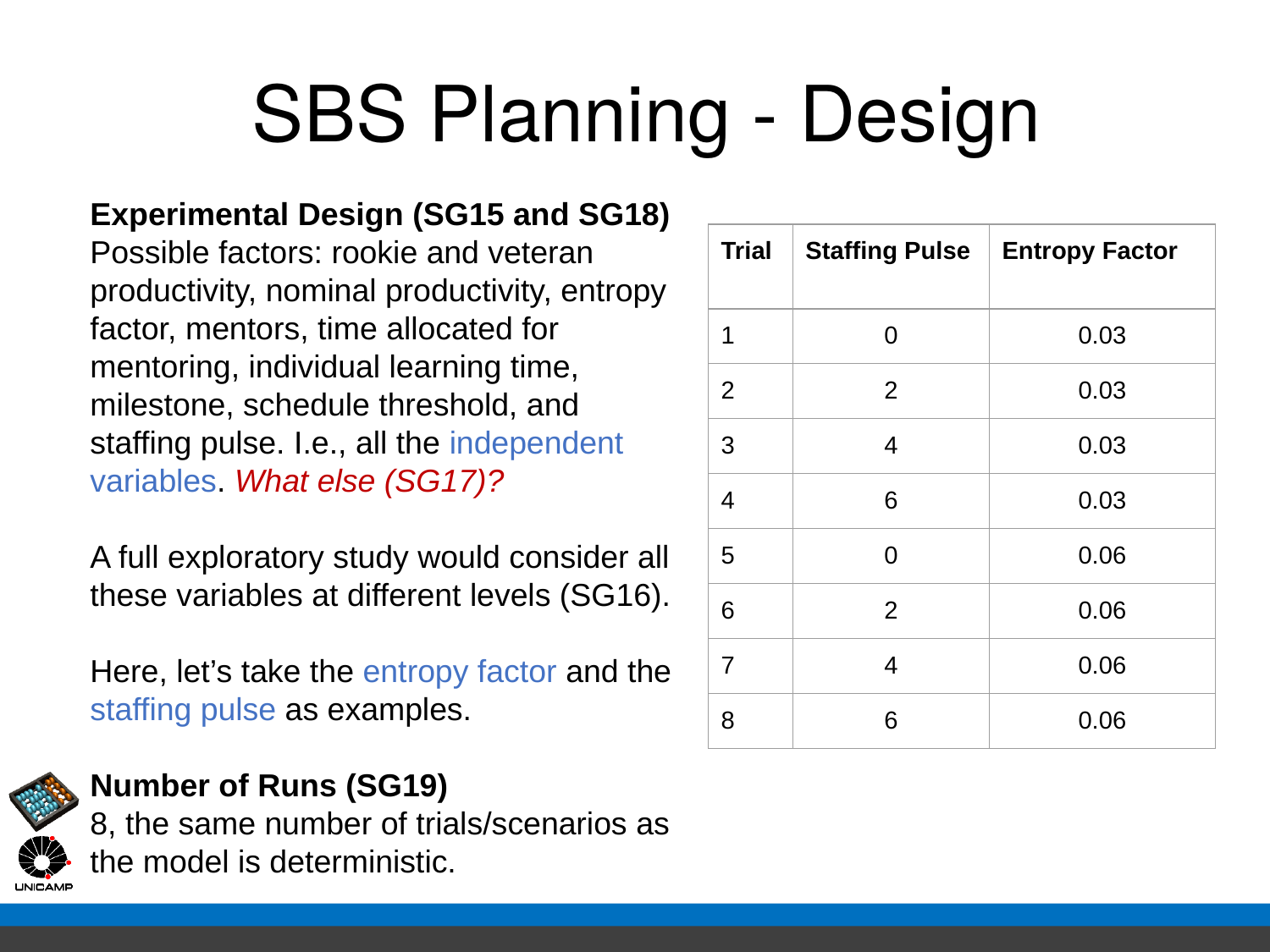

# SBS Planning - Design
Experimental Design (SG15 and SG18)
Possible factors: rookie and veteran productivity, nominal productivity, entropy factor, mentors, time allocated for mentoring, individual learning time, milestone, schedule threshold, and staffing pulse. I.e., all the independent variables. What else (SG17)?

A full exploratory study would consider all these variables at different levels (SG16).

Here, let’s take the entropy factor and the staffing pulse as examples.

Number of Runs (SG19)
8, the same number of trials/scenarios as the model is deterministic.

| Trial | Staffing Pulse | Entropy Factor |
| --- | --- | --- |
| 1 | 0 | 0.03 |
| 2 | 2 | 0.03 |
| 3 | 4 | 0.03 |
| 4 | 6 | 0.03 |
| 5 | 0 | 0.06 |
| 6 | 2 | 0.06 |
| 7 | 4 | 0.06 |
| 8 | 6 | 0.06 |